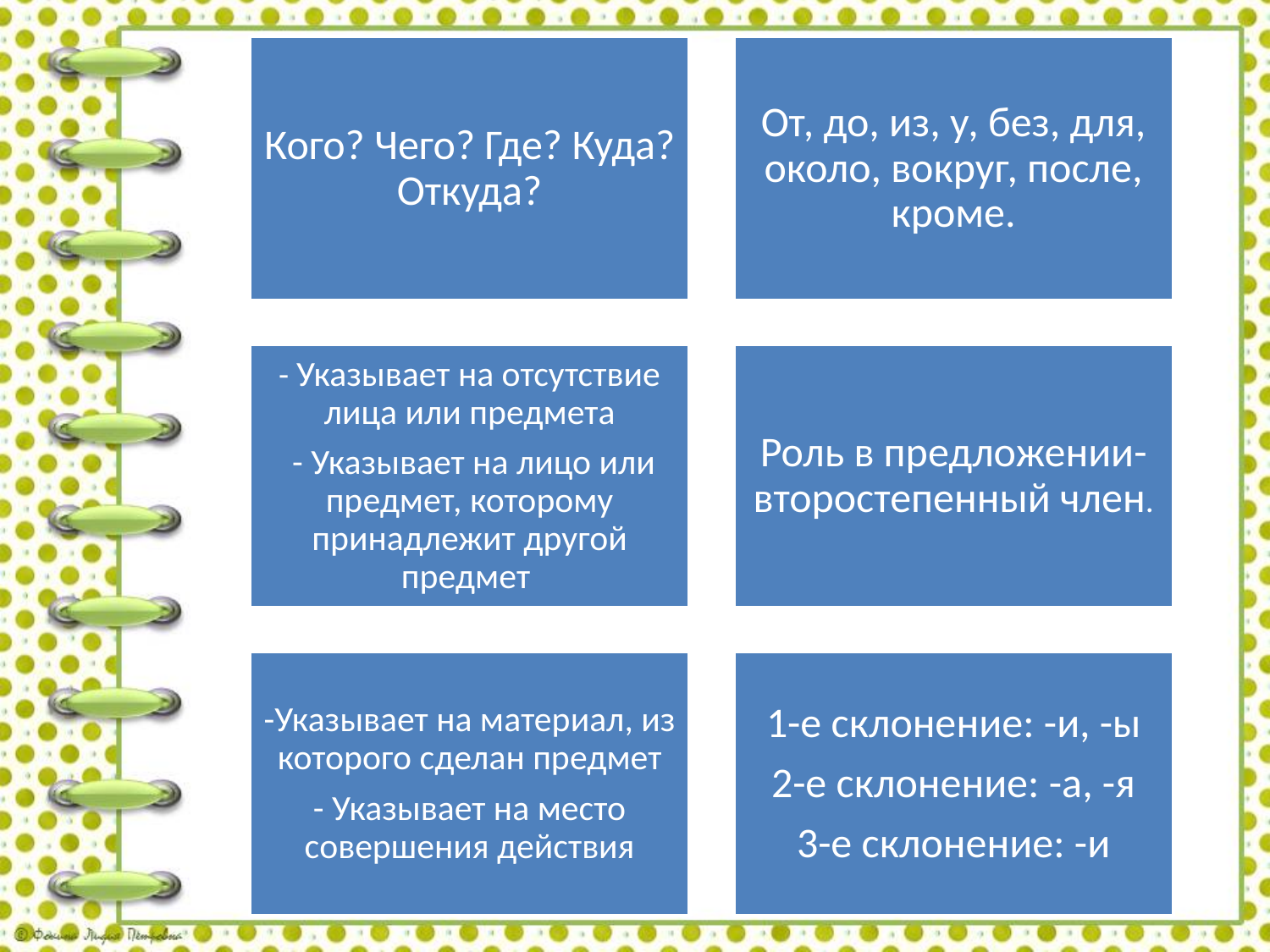

Кого? Чего? Где? Куда? Откуда?
От, до, из, у, без, для, около, вокруг, после, кроме.
- Указывает на отсутствие лица или предмета
 - Указывает на лицо или предмет, которому принадлежит другой предмет
Роль в предложении- второстепенный член.
-Указывает на материал, из которого сделан предмет
- Указывает на место совершения действия
1-е склонение: -и, -ы
2-е склонение: -а, -я
3-е склонение: -и